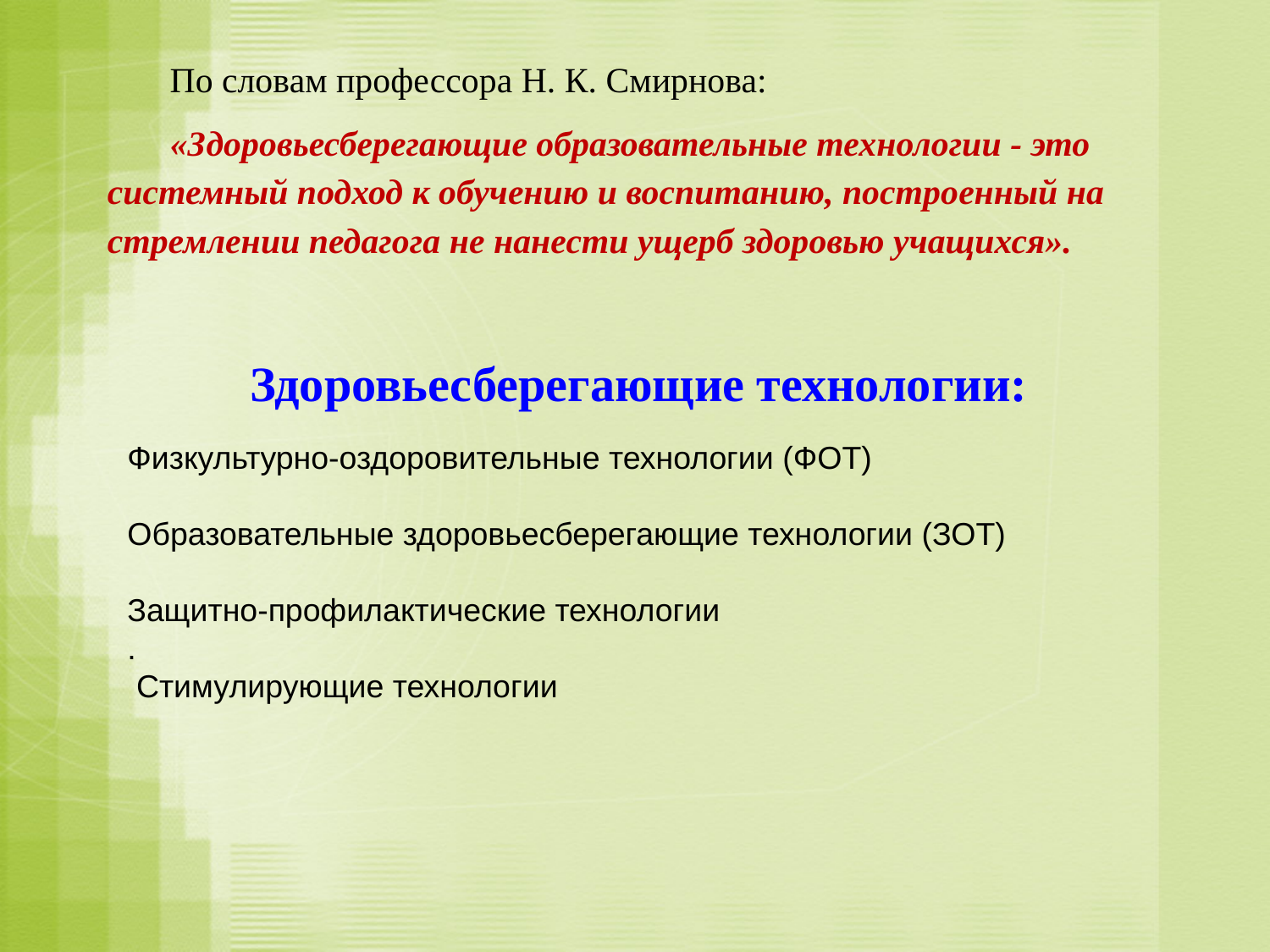

По словам профессора Н. К. Смирнова:
«Здоровьесберегающие образовательные технологии - это системный подход к обучению и воспитанию, построенный на стремлении педагога не нанести ущерб здоровью учащихся».
Здоровьесберегающие технологии:
Физкультурно-оздоровительные технологии (ФОТ)

Образовательные здоровьесберегающие технологии (ЗОТ)

Защитно-профилактические технологии
.
 Стимулирующие технологии